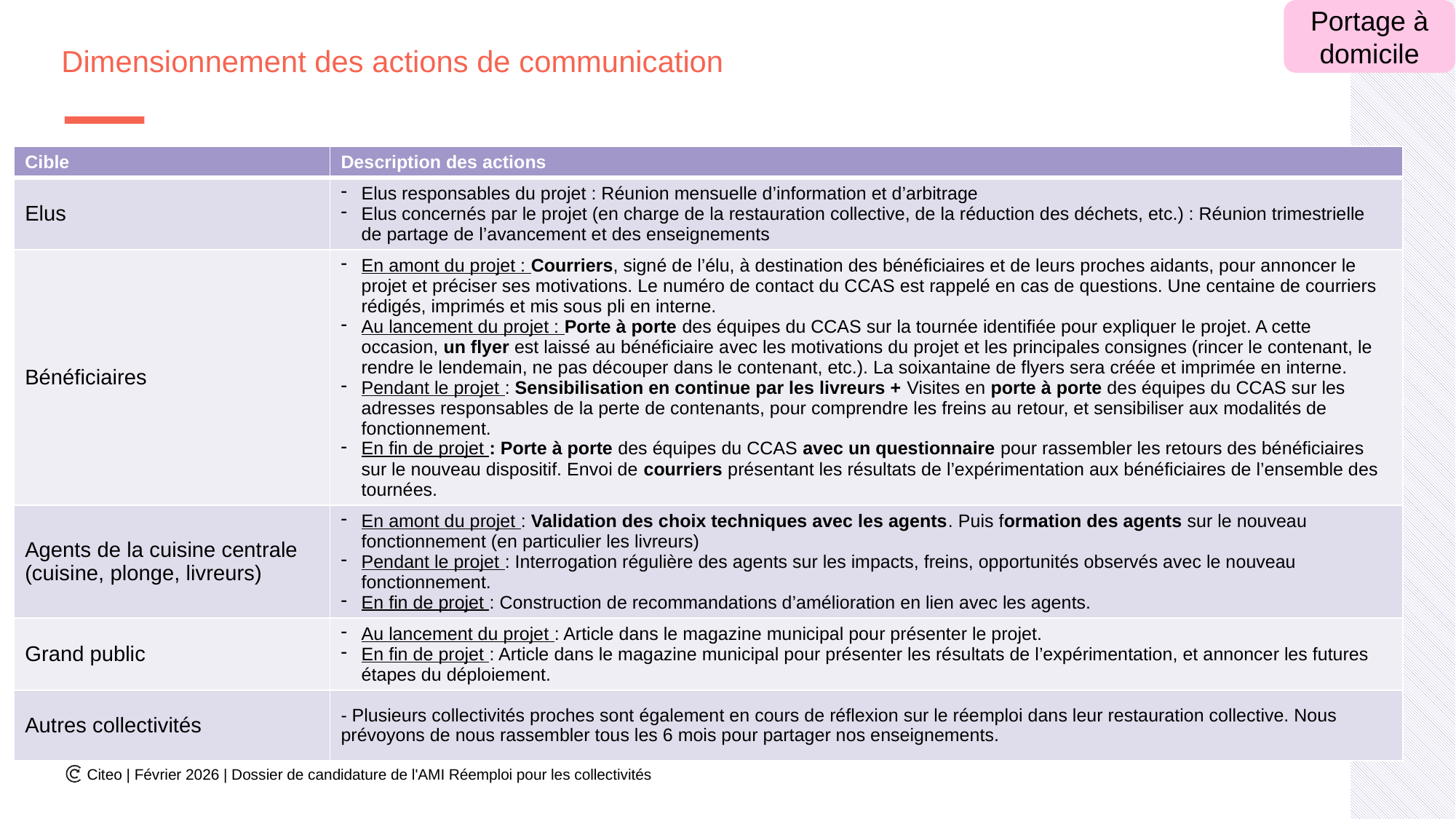

Portage à domicile

# Dimensionnement des actions de communication
| Cible | Description des actions |
| --- | --- |
| Elus | Elus responsables du projet : Réunion mensuelle d’information et d’arbitrage Elus concernés par le projet (en charge de la restauration collective, de la réduction des déchets, etc.) : Réunion trimestrielle de partage de l’avancement et des enseignements |
| Bénéficiaires | En amont du projet : Courriers, signé de l’élu, à destination des bénéficiaires et de leurs proches aidants, pour annoncer le projet et préciser ses motivations. Le numéro de contact du CCAS est rappelé en cas de questions. Une centaine de courriers rédigés, imprimés et mis sous pli en interne. Au lancement du projet : Porte à porte des équipes du CCAS sur la tournée identifiée pour expliquer le projet. A cette occasion, un flyer est laissé au bénéficiaire avec les motivations du projet et les principales consignes (rincer le contenant, le rendre le lendemain, ne pas découper dans le contenant, etc.). La soixantaine de flyers sera créée et imprimée en interne. Pendant le projet : Sensibilisation en continue par les livreurs + Visites en porte à porte des équipes du CCAS sur les adresses responsables de la perte de contenants, pour comprendre les freins au retour, et sensibiliser aux modalités de fonctionnement. En fin de projet : Porte à porte des équipes du CCAS avec un questionnaire pour rassembler les retours des bénéficiaires sur le nouveau dispositif. Envoi de courriers présentant les résultats de l’expérimentation aux bénéficiaires de l’ensemble des tournées. |
| Agents de la cuisine centrale (cuisine, plonge, livreurs) | En amont du projet : Validation des choix techniques avec les agents. Puis formation des agents sur le nouveau fonctionnement (en particulier les livreurs) Pendant le projet : Interrogation régulière des agents sur les impacts, freins, opportunités observés avec le nouveau fonctionnement. En fin de projet : Construction de recommandations d’amélioration en lien avec les agents. |
| Grand public | Au lancement du projet : Article dans le magazine municipal pour présenter le projet. En fin de projet : Article dans le magazine municipal pour présenter les résultats de l’expérimentation, et annoncer les futures étapes du déploiement. |
| Autres collectivités | - Plusieurs collectivités proches sont également en cours de réflexion sur le réemploi dans leur restauration collective. Nous prévoyons de nous rassembler tous les 6 mois pour partager nos enseignements. |
Citeo | Février 2026 | Dossier de candidature de l'AMI Réemploi pour les collectivités
49